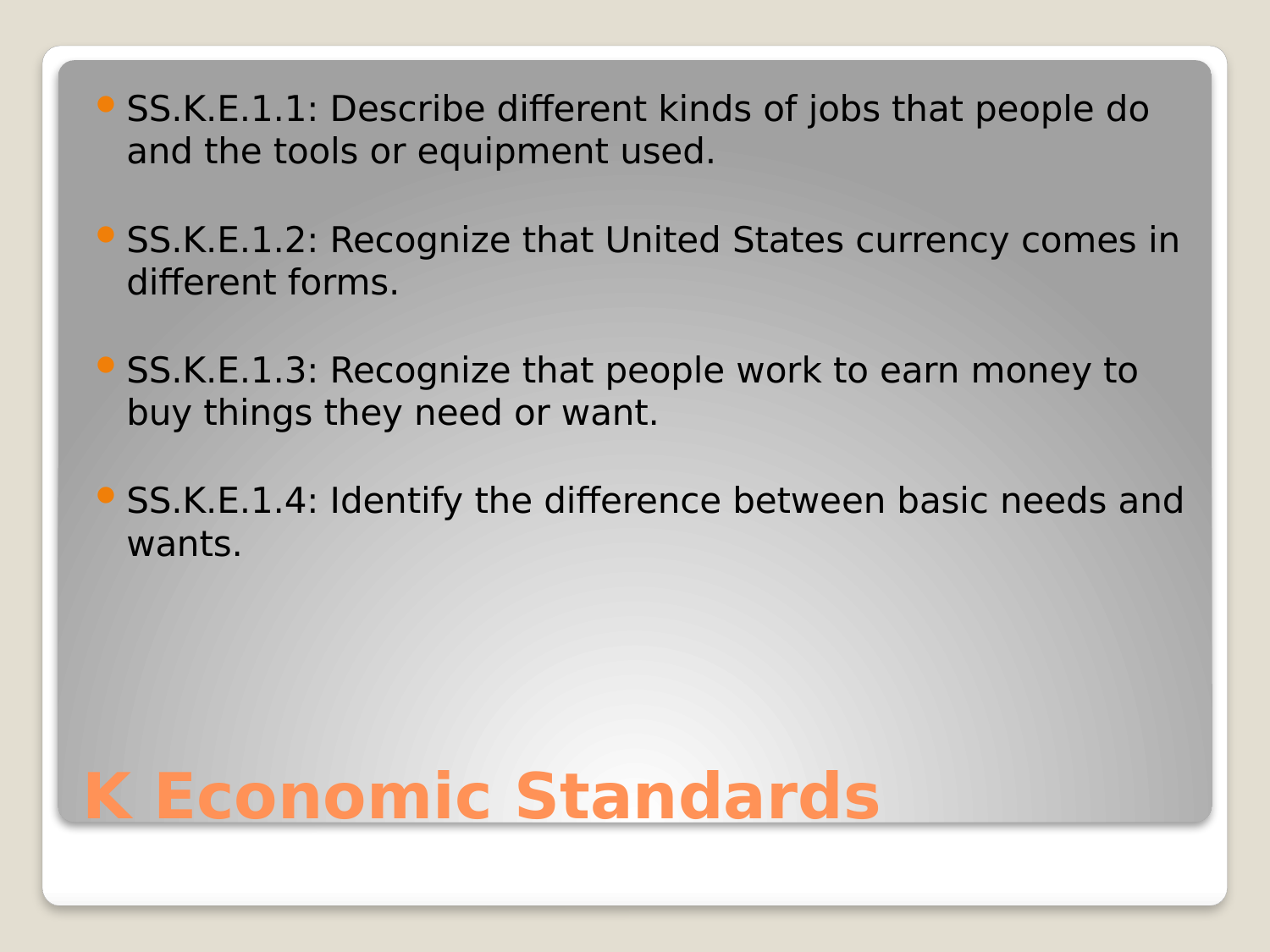

SS.K.E.1.1: Describe different kinds of jobs that people do and the tools or equipment used.
SS.K.E.1.2: Recognize that United States currency comes in different forms.
SS.K.E.1.3: Recognize that people work to earn money to buy things they need or want.
SS.K.E.1.4: Identify the difference between basic needs and wants.
# K Economic Standards